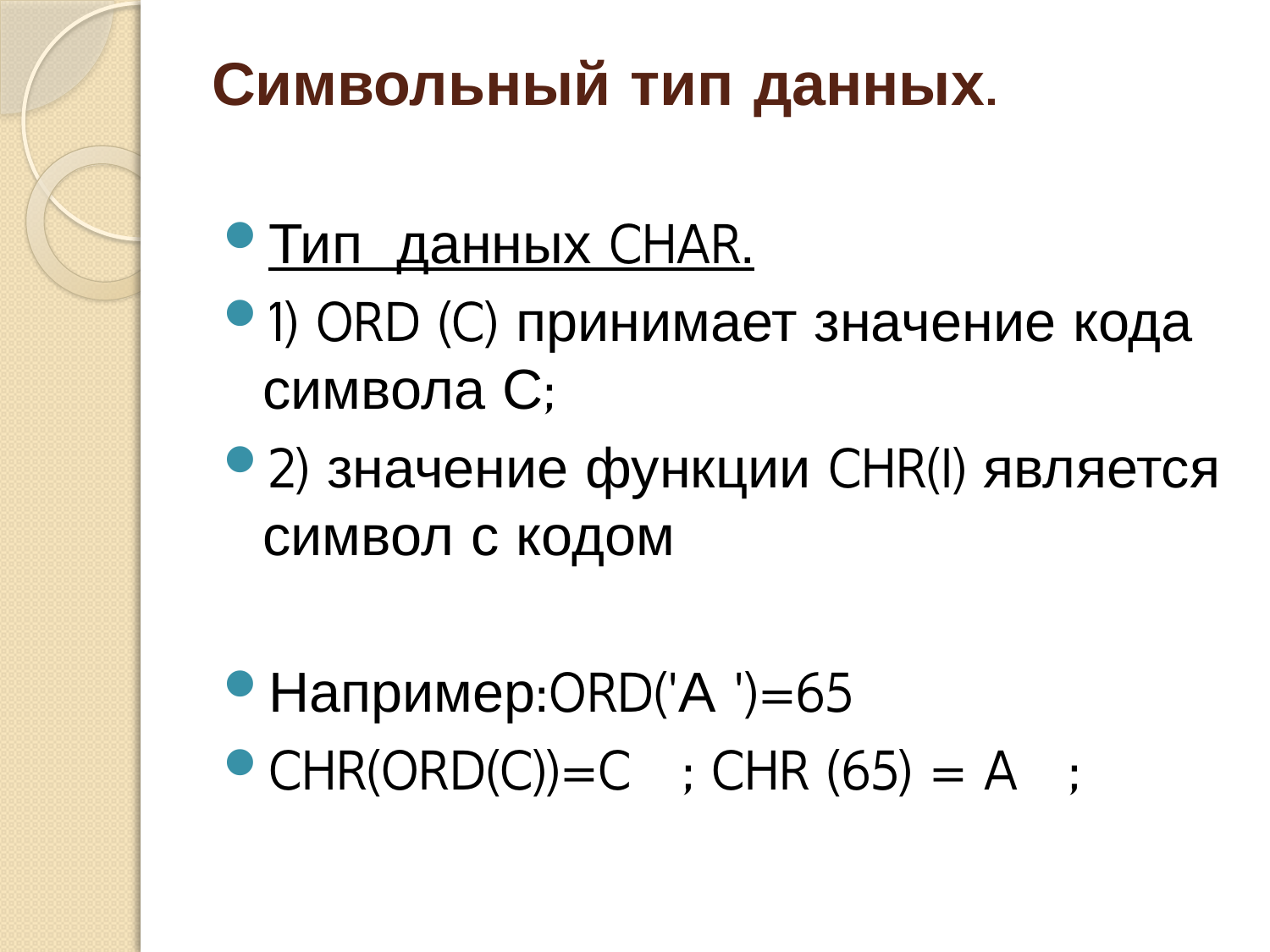

# Символьный тип данных.
Тип  данных CHAR.
1) ORD (C) принимает значение кода символа С;
2) значение функции CHR(I) является символ с кодом

Например:ORD('А ')=65
CHR(ORD(C))=C   ; CHR (65) = A   ;